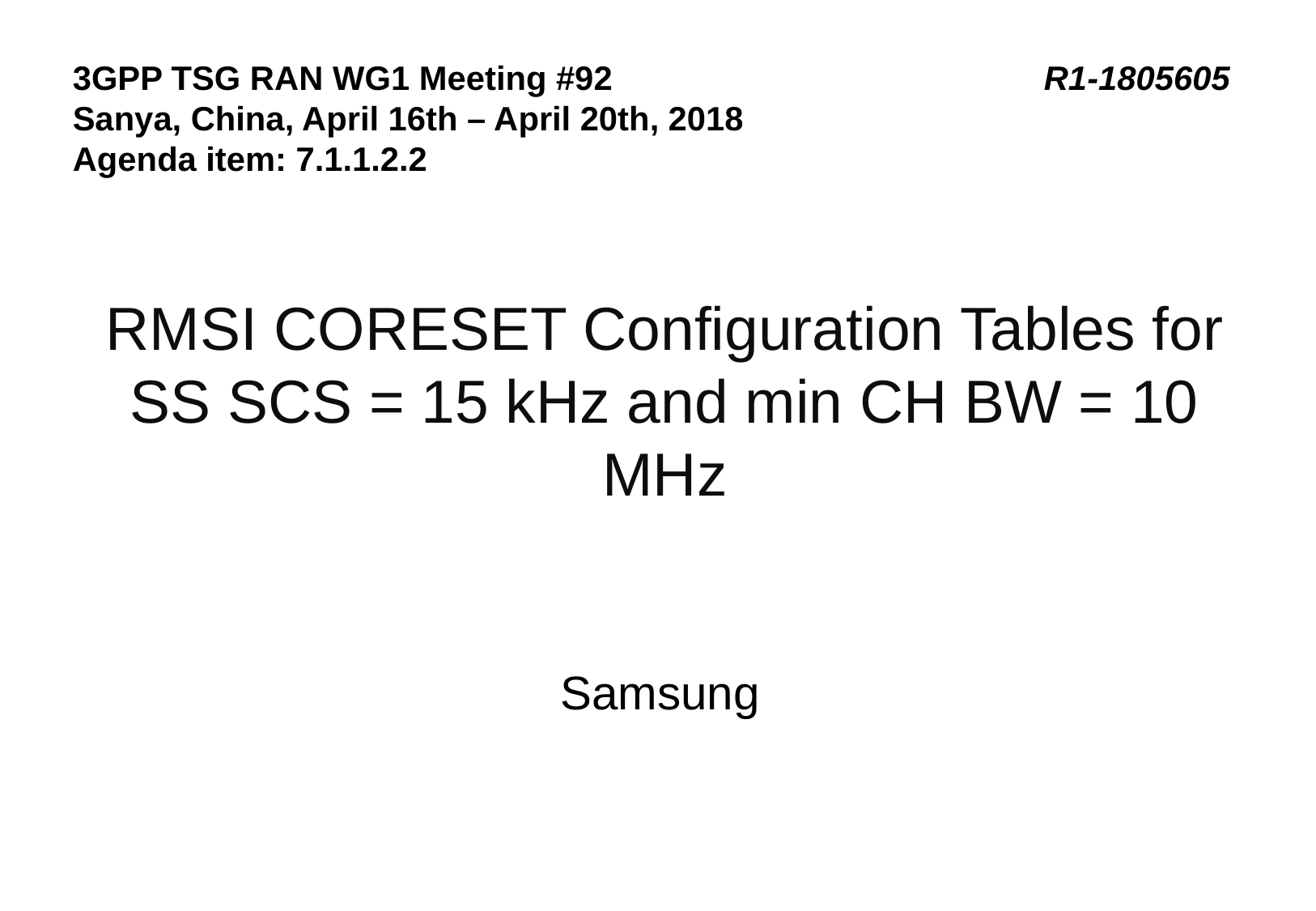

3GPP TSG RAN WG1 Meeting #92				R1-1805605
Sanya, China, April 16th – April 20th, 2018
Agenda item: 7.1.1.2.2
RMSI CORESET Configuration Tables for SS SCS = 15 kHz and min CH BW = 10 MHz
Samsung